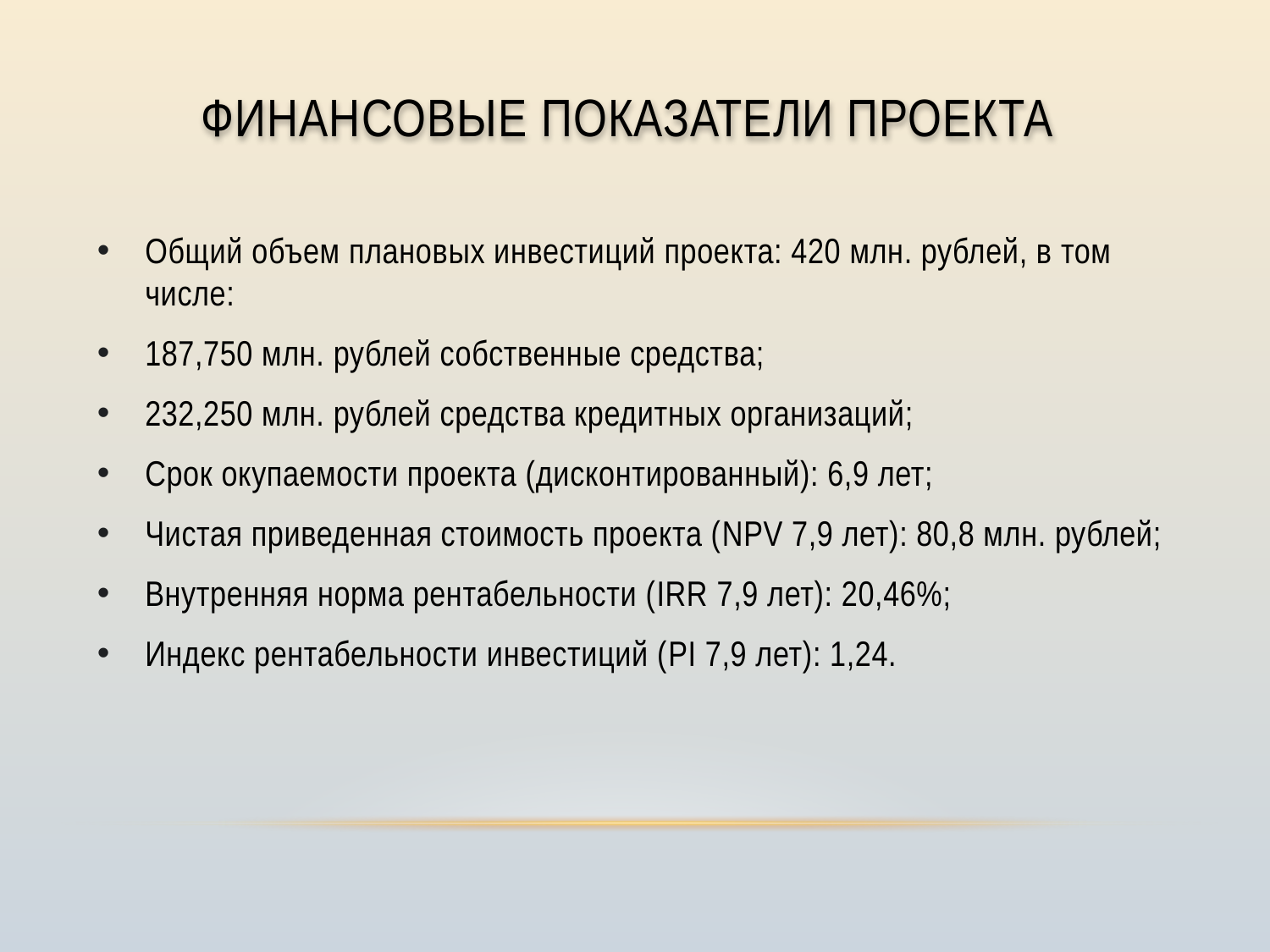

# Финансовые показатели проекта
Общий объем плановых инвестиций проекта: 420 млн. рублей, в том числе:
187,750 млн. рублей собственные средства;
232,250 млн. рублей средства кредитных организаций;
Срок окупаемости проекта (дисконтированный): 6,9 лет;
Чистая приведенная стоимость проекта (NPV 7,9 лет): 80,8 млн. рублей;
Внутренняя норма рентабельности (IRR 7,9 лет): 20,46%;
Индекс рентабельности инвестиций (PI 7,9 лет): 1,24.